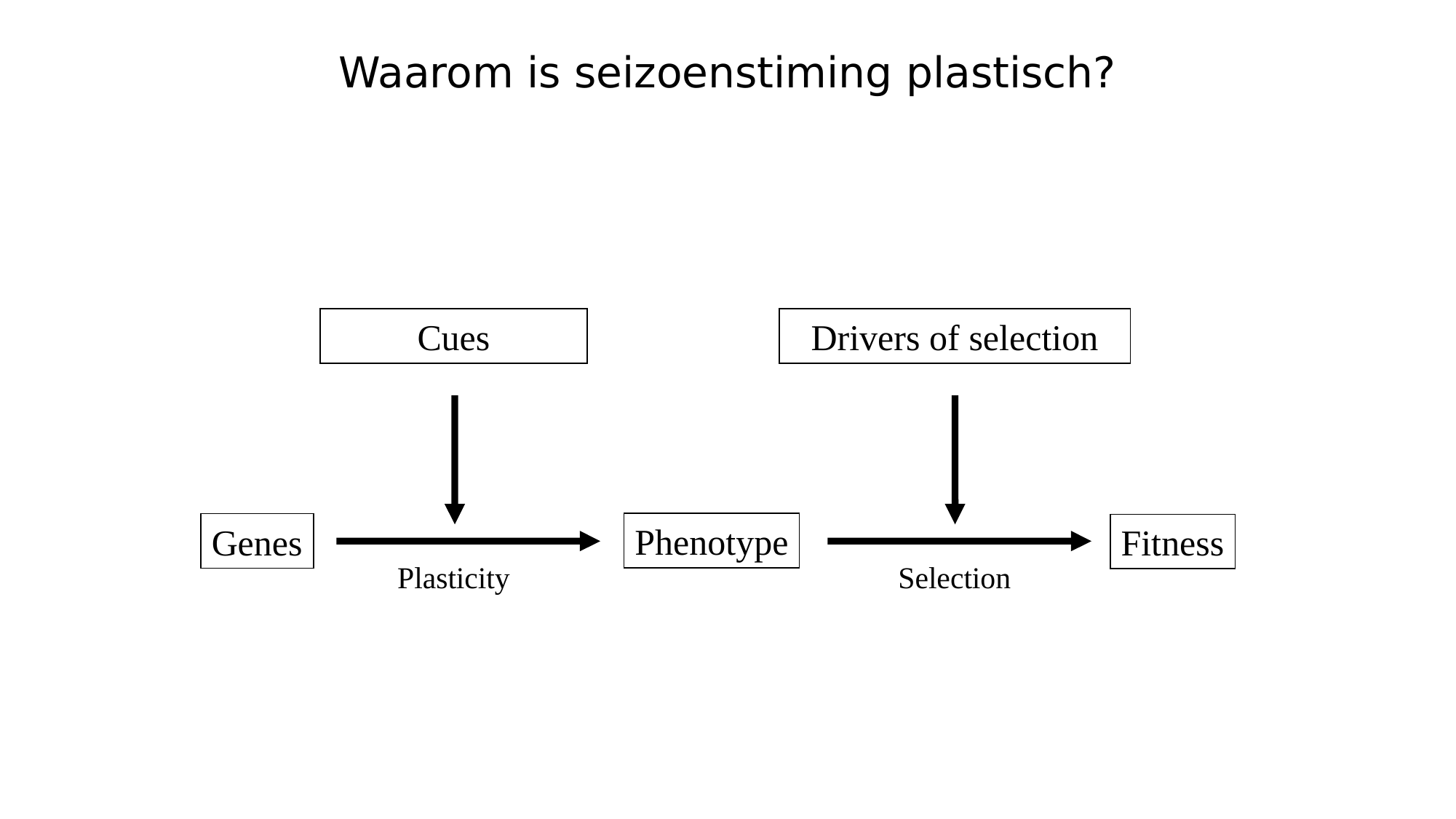

Waarom is seizoenstiming plastisch?
Cues
Drivers of selection

Phenotype
Genes
Fitness

Plasticity
Selection